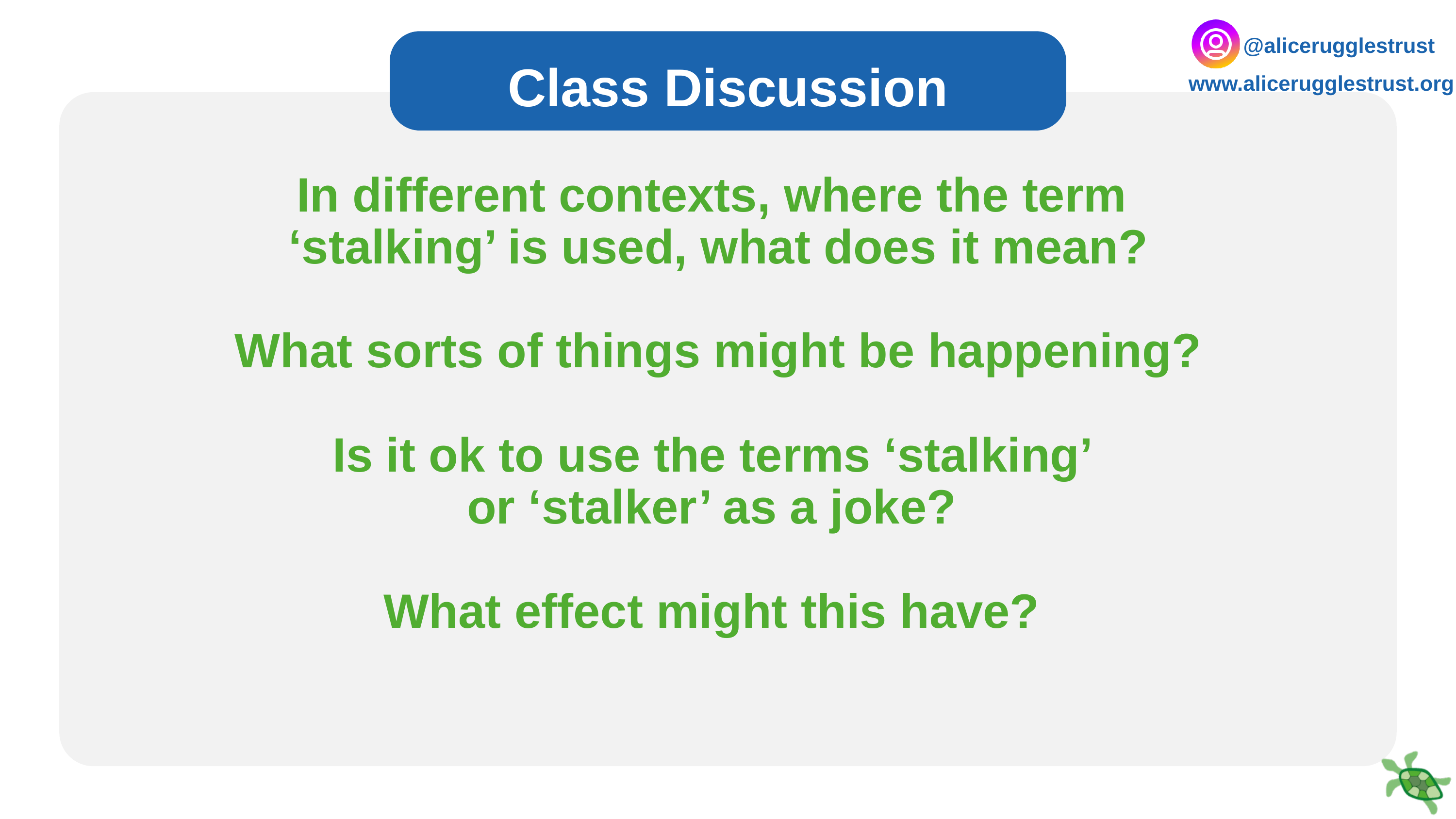

@alicerugglestrust

Class Discussion
www.alicerugglestrust.org

In different contexts, where the term
‘stalking’ is used, what does it mean?

What sorts of things might be happening?

Is it ok to use the terms ‘stalking’
or ‘stalker’ as a joke?

What effect might this have?